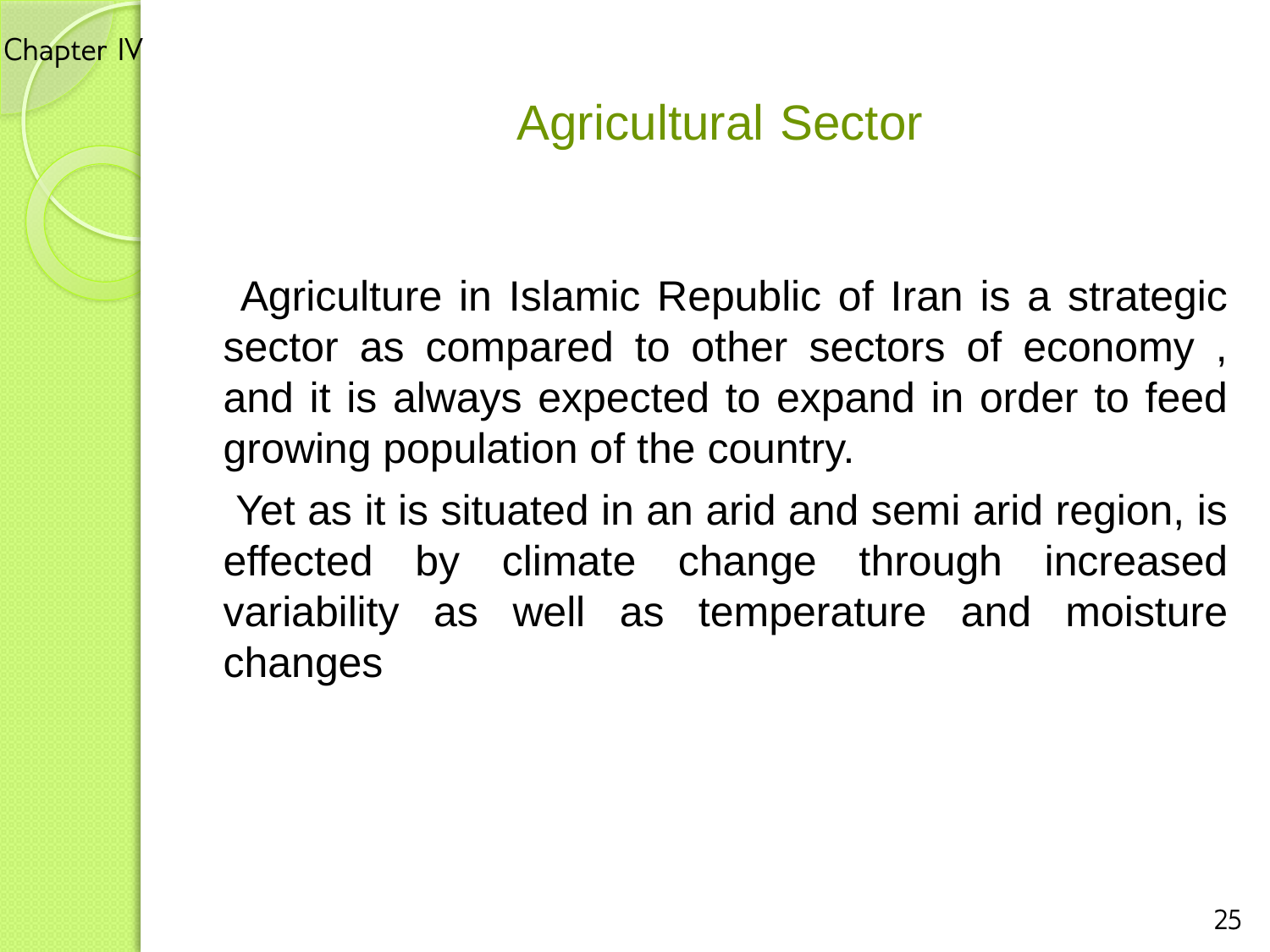

Chapter IV
# Agricultural Sector

 Agriculture in Islamic Republic of Iran is a strategic sector as compared to other sectors of economy , and it is always expected to expand in order to feed growing population of the country.
 Yet as it is situated in an arid and semi arid region, is effected by climate change through increased variability as well as temperature and moisture changes

25